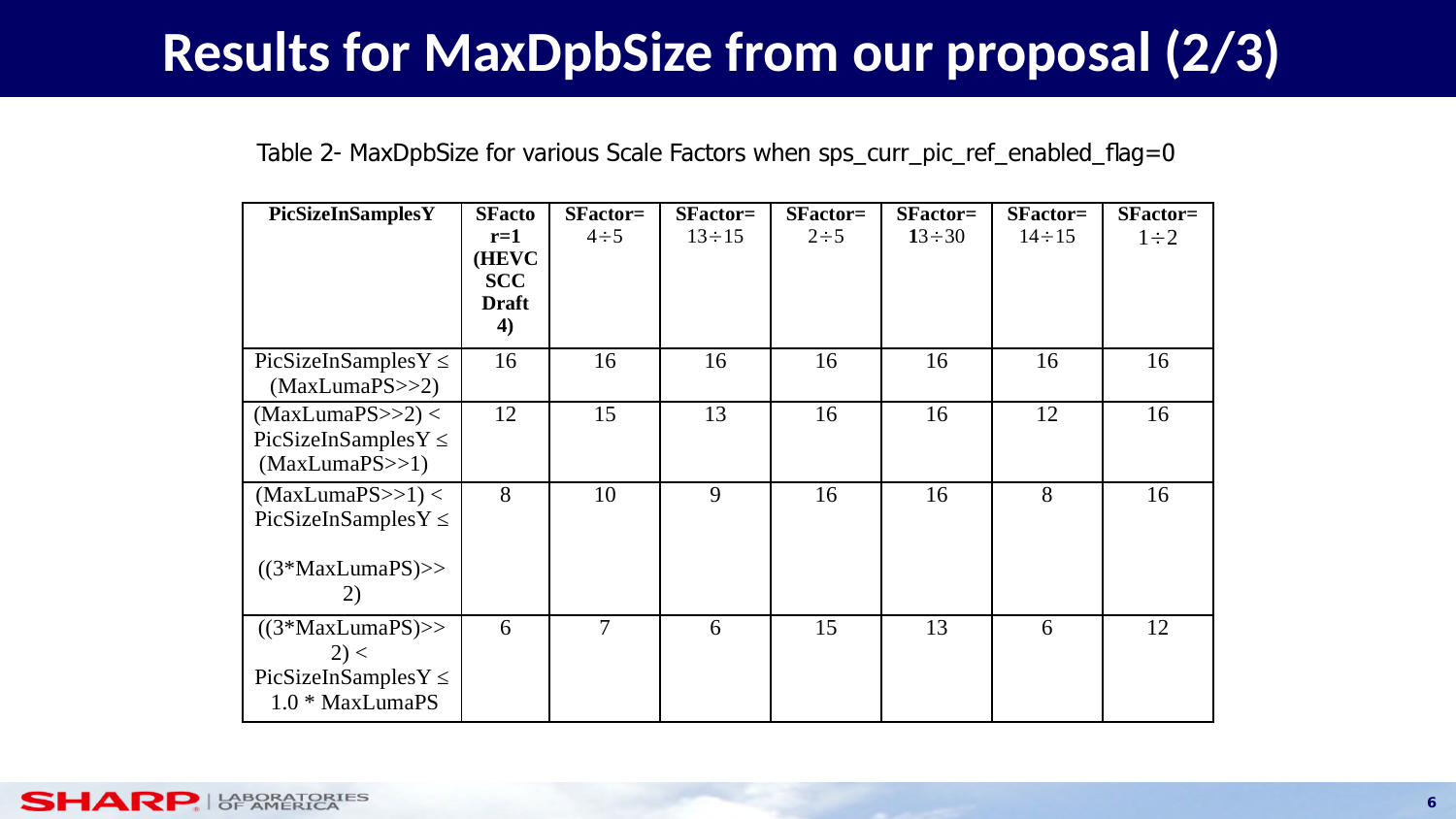

Results for MaxDpbSize from our proposal (2/3)

Table 2- MaxDpbSize for various Scale Factors when sps_curr_pic_ref_enabled_flag=0
| PicSizeInSamplesY | SFactor=1 (HEVC SCC Draft 4) | SFactor=4÷5 | SFactor=13÷15 | SFactor=2÷5 | SFactor=13÷30 | SFactor=14÷15 | SFactor=1÷2 |
| --- | --- | --- | --- | --- | --- | --- | --- |
| PicSizeInSamplesY ≤ (MaxLumaPS>>2) | 16 | 16 | 16 | 16 | 16 | 16 | 16 |
| (MaxLumaPS>>2) < PicSizeInSamplesY ≤ (MaxLumaPS>>1) | 12 | 15 | 13 | 16 | 16 | 12 | 16 |
| (MaxLumaPS>>1) < PicSizeInSamplesY ≤ ((3\*MaxLumaPS)>>2) | 8 | 10 | 9 | 16 | 16 | 8 | 16 |
| ((3\*MaxLumaPS)>>2) < PicSizeInSamplesY ≤ 1.0 \* MaxLumaPS | 6 | 7 | 6 | 15 | 13 | 6 | 12 |